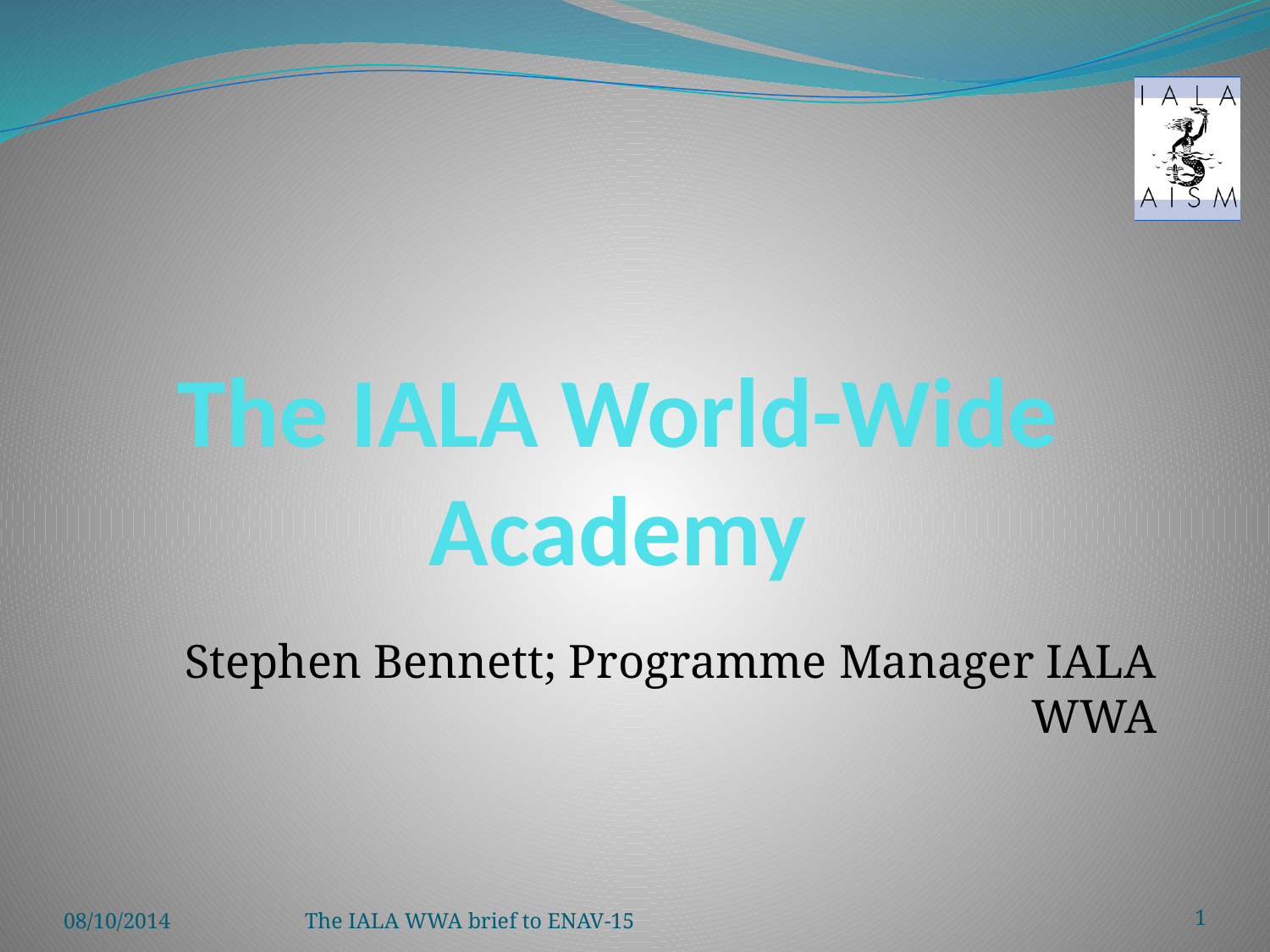

# The IALA World-Wide Academy
Stephen Bennett; Programme Manager IALA WWA
08/10/2014
The IALA WWA brief to ENAV-15
1